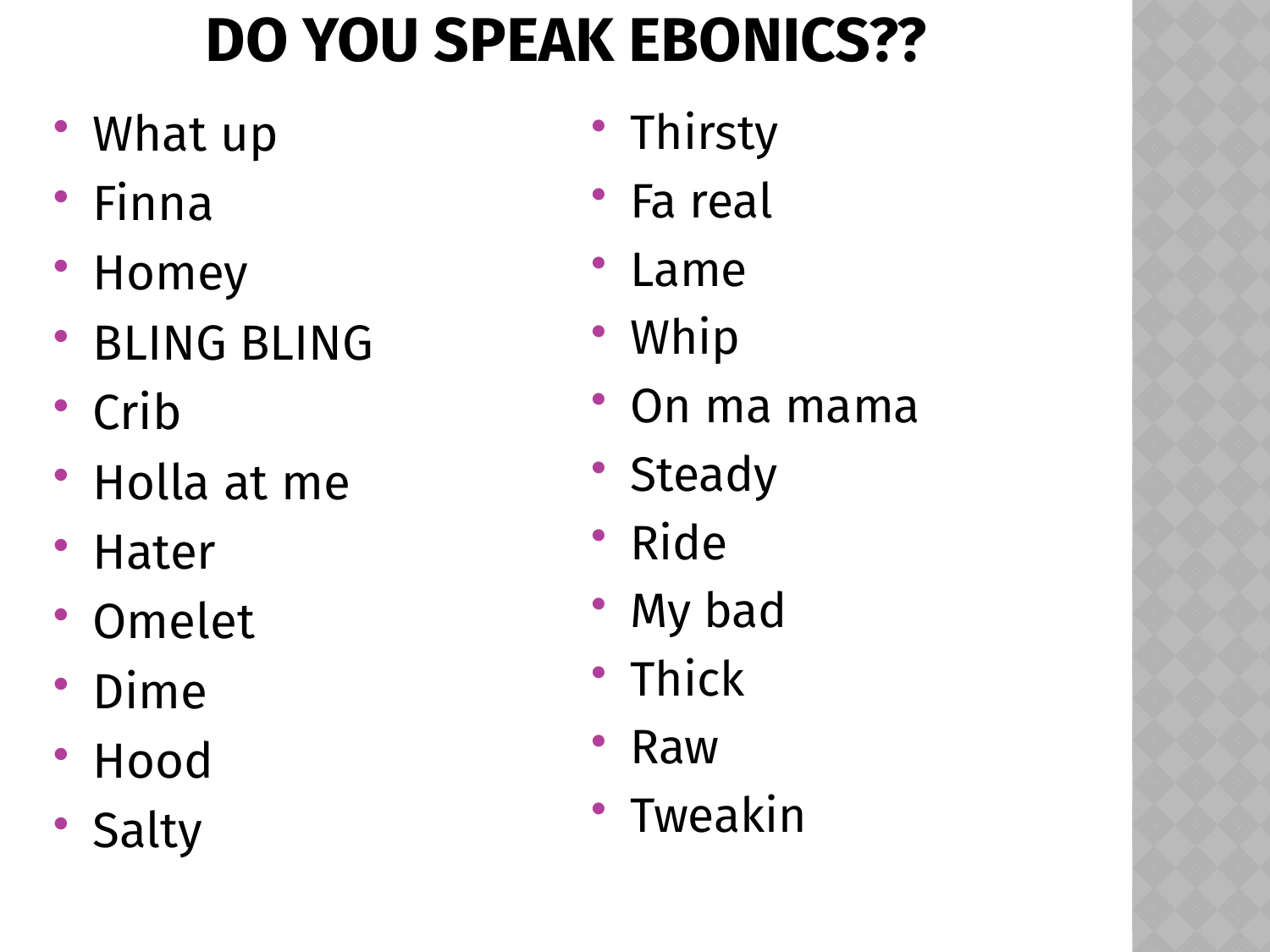

# Do you Speak Ebonics??
What up
Finna
Homey
BLING BLING
Crib
Holla at me
Hater
Omelet
Dime
Hood
Salty

Thirsty
Fa real
Lame
Whip
On ma mama
Steady
Ride
My bad
Thick
Raw
Tweakin